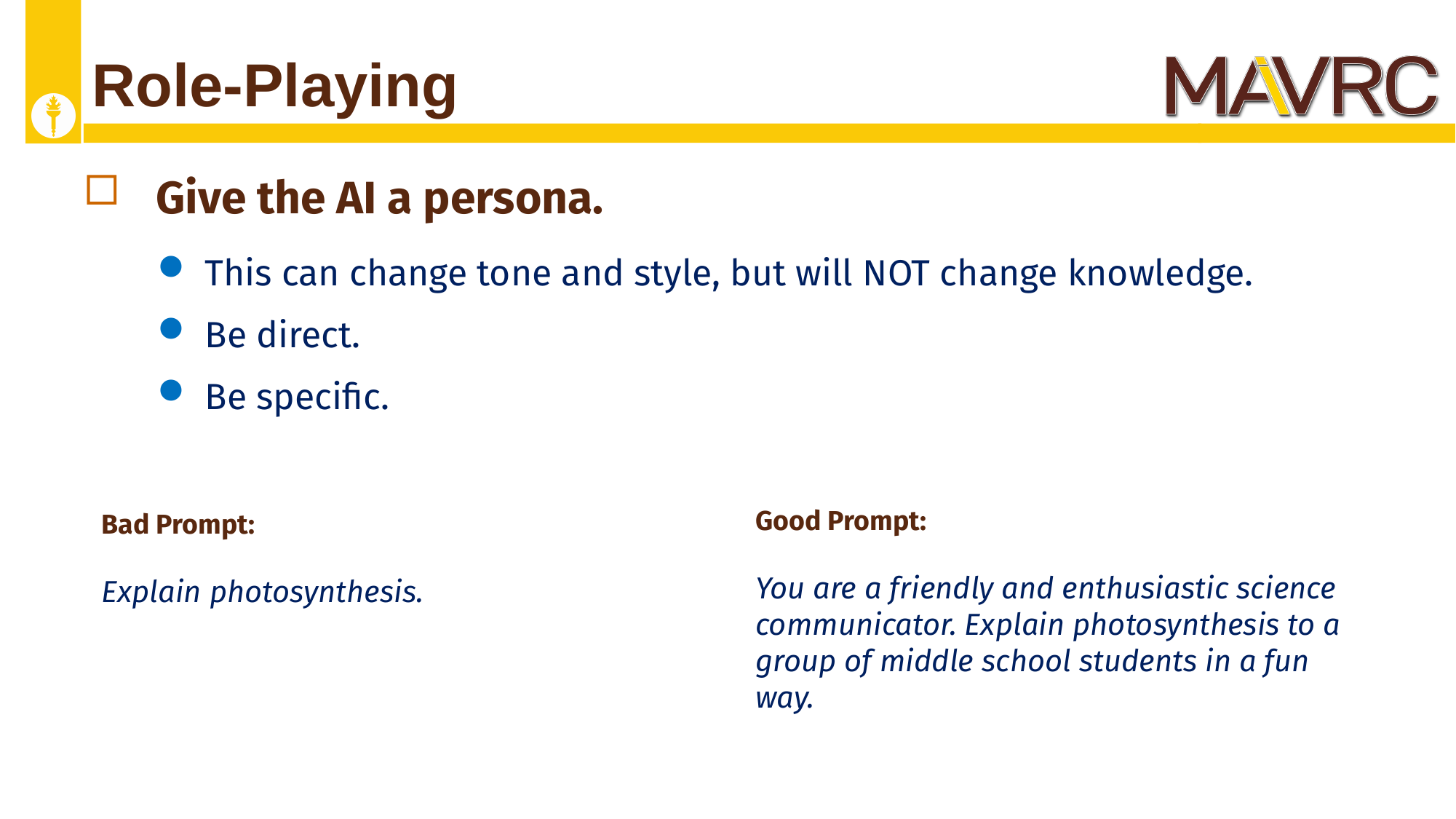

# Role-Playing
Give the AI a persona.
This can change tone and style, but will NOT change knowledge.
Be direct.
Be specific.
Good Prompt:

You are a friendly and enthusiastic science communicator. Explain photosynthesis to a group of middle school students in a fun way.
Bad Prompt:

Explain photosynthesis.